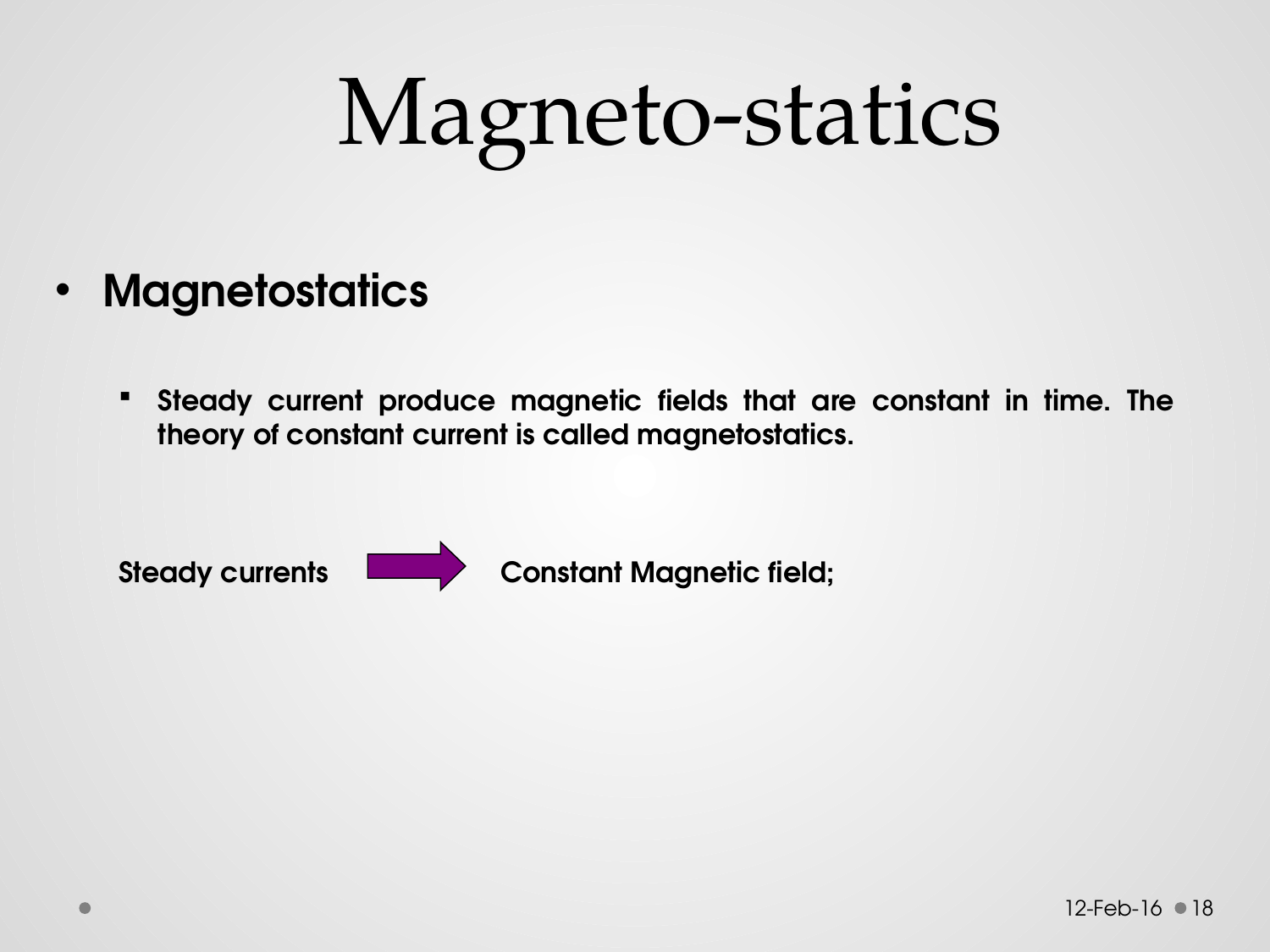

# Magneto-statics
Magnetostatics

Steady current produce magnetic fields that are constant in time. The theory of constant current is called magnetostatics.

Steady currents                      Constant Magnetic field;

12-Feb-16
18